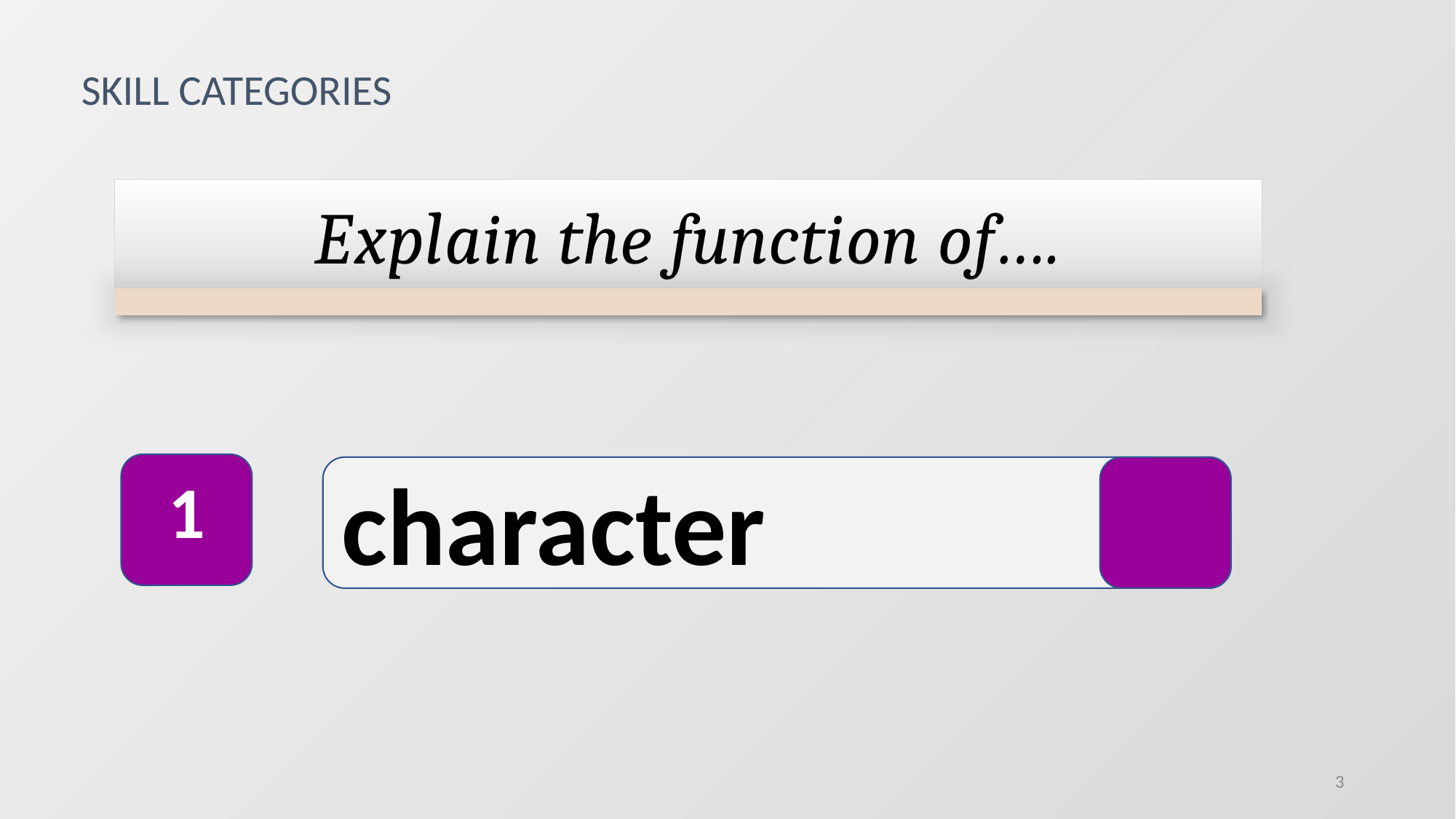

#
SKILL CATEGORIES
Explain the function of….

character

1

3